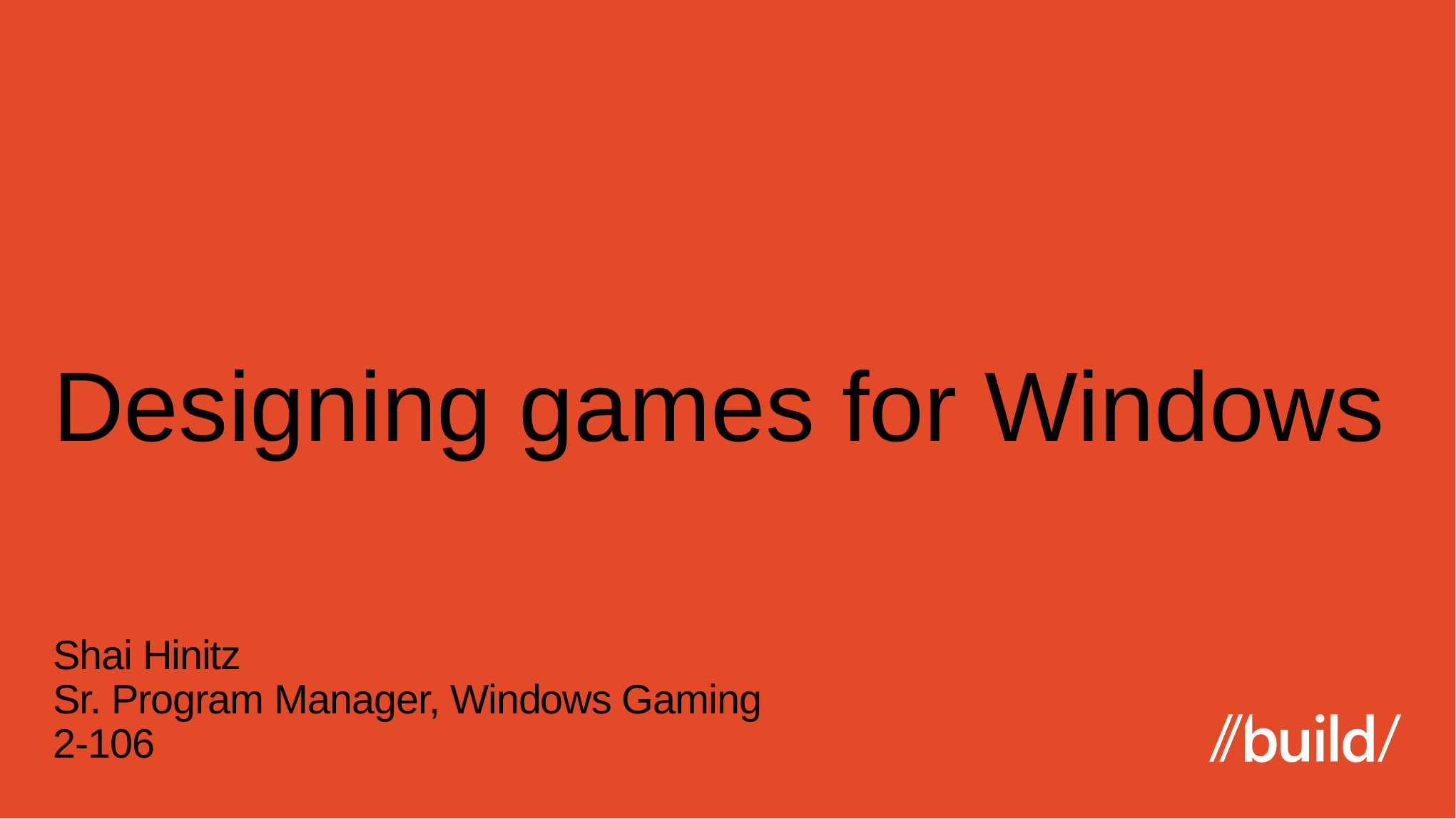

# Designing games for Windows
Shai Hinitz
Sr. Program Manager, Windows Gaming
2-106